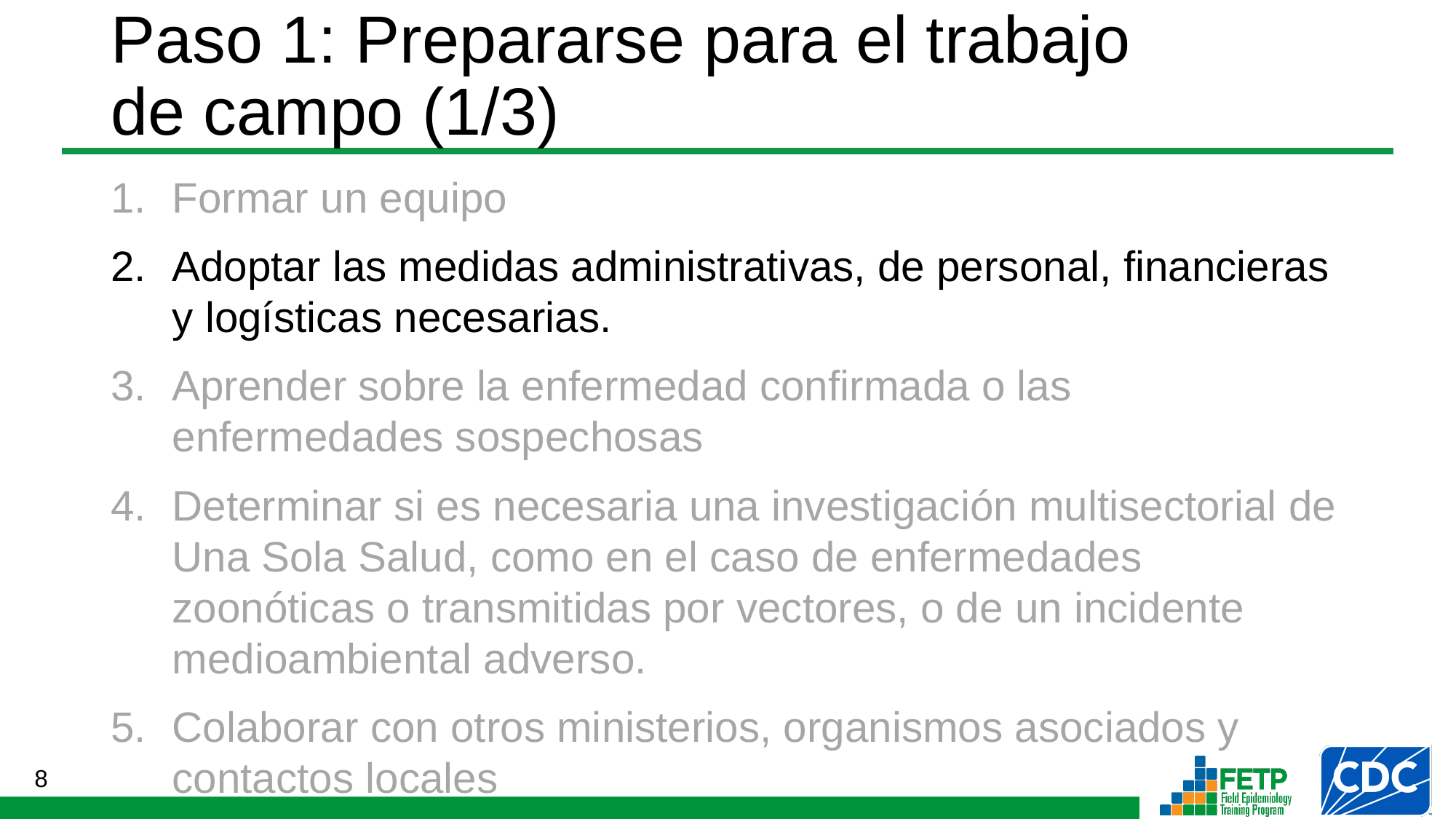

# Paso 1: Prepararse para el trabajo de campo (1/3)
Formar un equipo
Adoptar las medidas administrativas, de personal, financieras y logísticas necesarias.
Aprender sobre la enfermedad confirmada o las enfermedades sospechosas
Determinar si es necesaria una investigación multisectorial de Una Sola Salud, como en el caso de enfermedades zoonóticas o transmitidas por vectores, o de un incidente medioambiental adverso.
Colaborar con otros ministerios, organismos asociados y
contactos locales